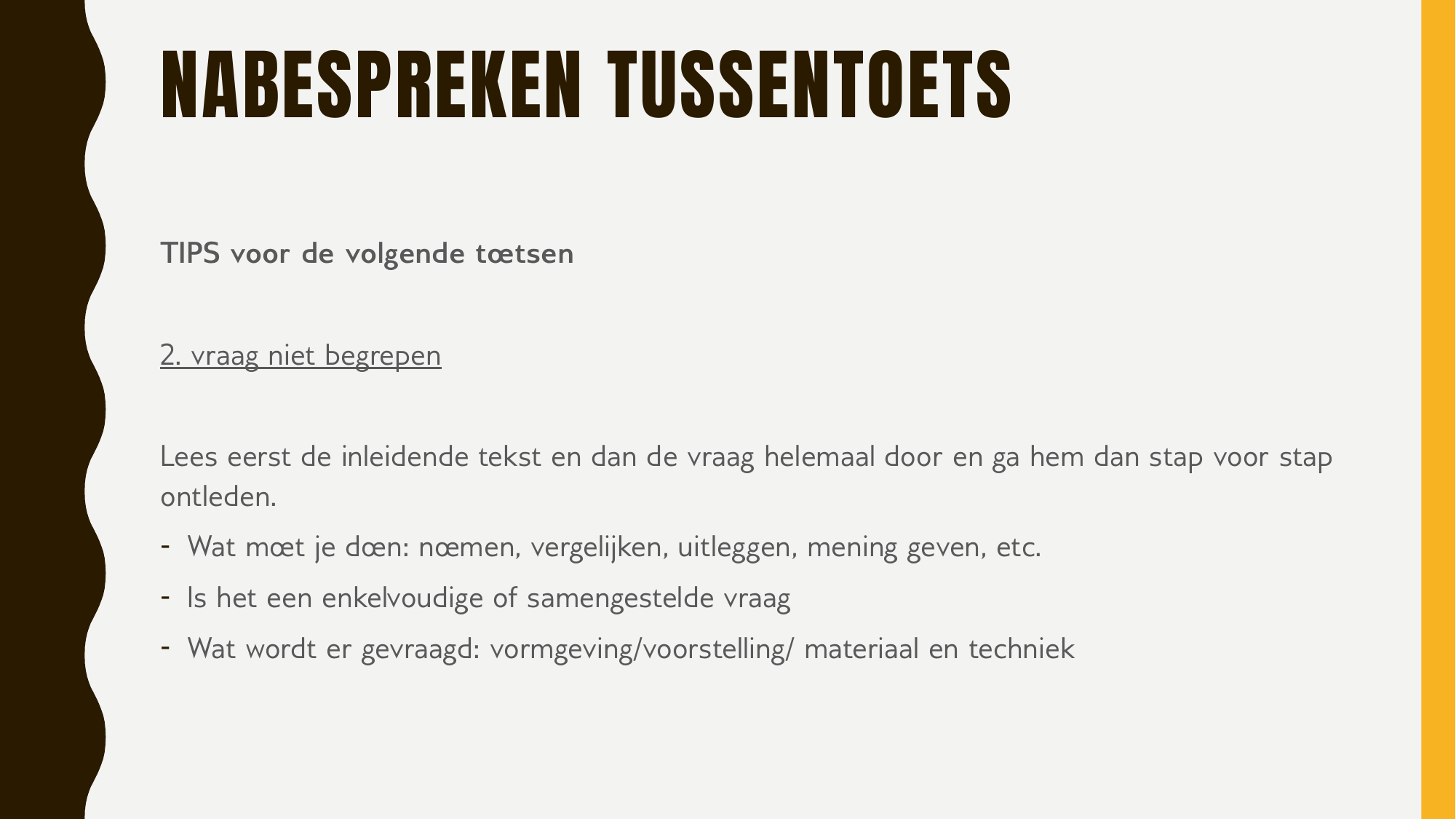

# Nabespreken tussentoets
TIPS voor de volgende toetsen

2. vraag niet begrepen

Lees eerst de inleidende tekst en dan de vraag helemaal door en ga hem dan stap voor stap ontleden.
Wat moet je doen: noemen, vergelijken, uitleggen, mening geven, etc.
Is het een enkelvoudige of samengestelde vraag
Wat wordt er gevraagd: vormgeving/voorstelling/ materiaal en techniek